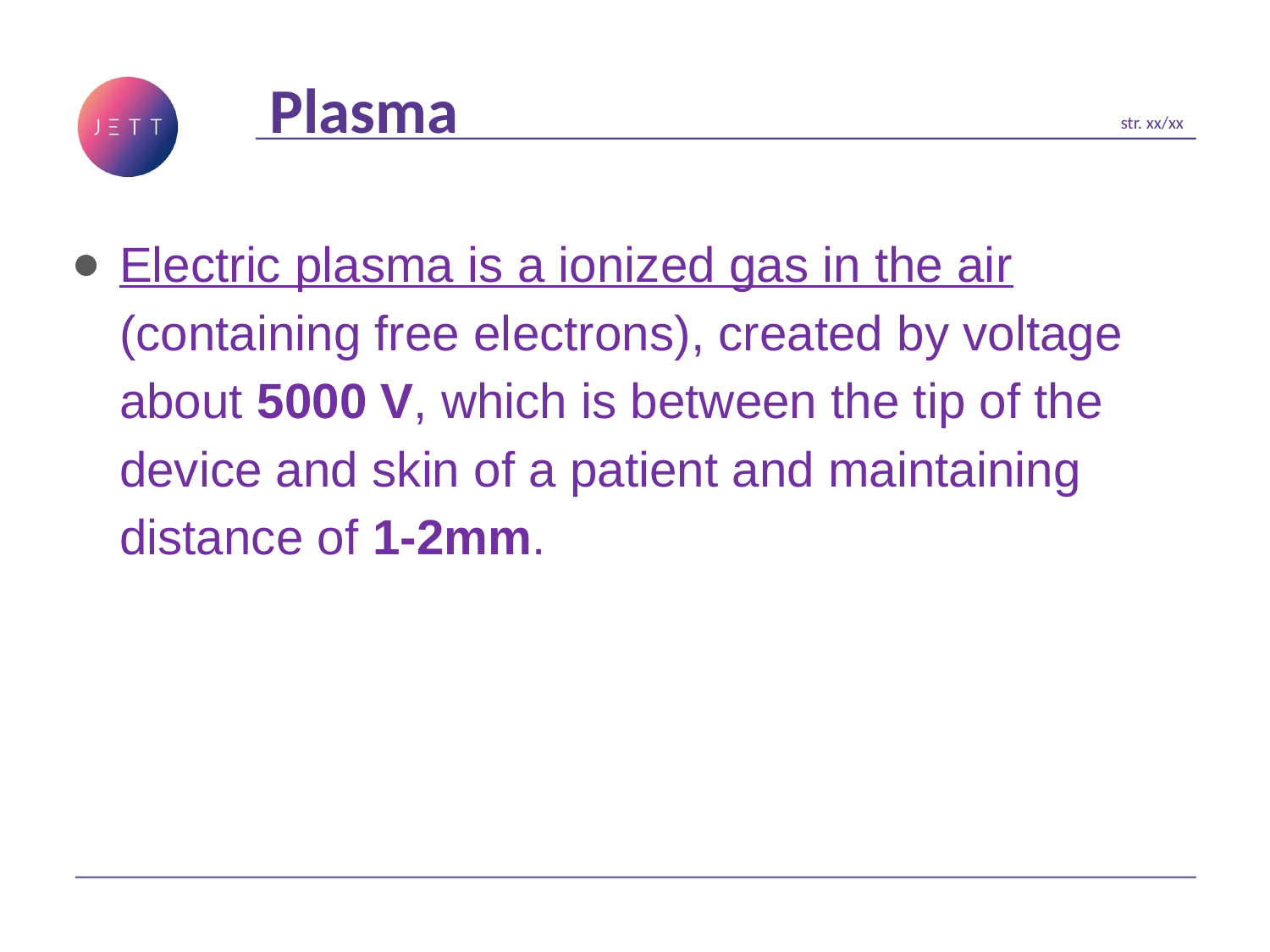

Plasma
str. xx/xx
Electric plasma is a ionized gas in the air (containing free electrons), created by voltage about 5000 V, which is between the tip of the device and skin of a patient and maintaining distance of 1-2mm.